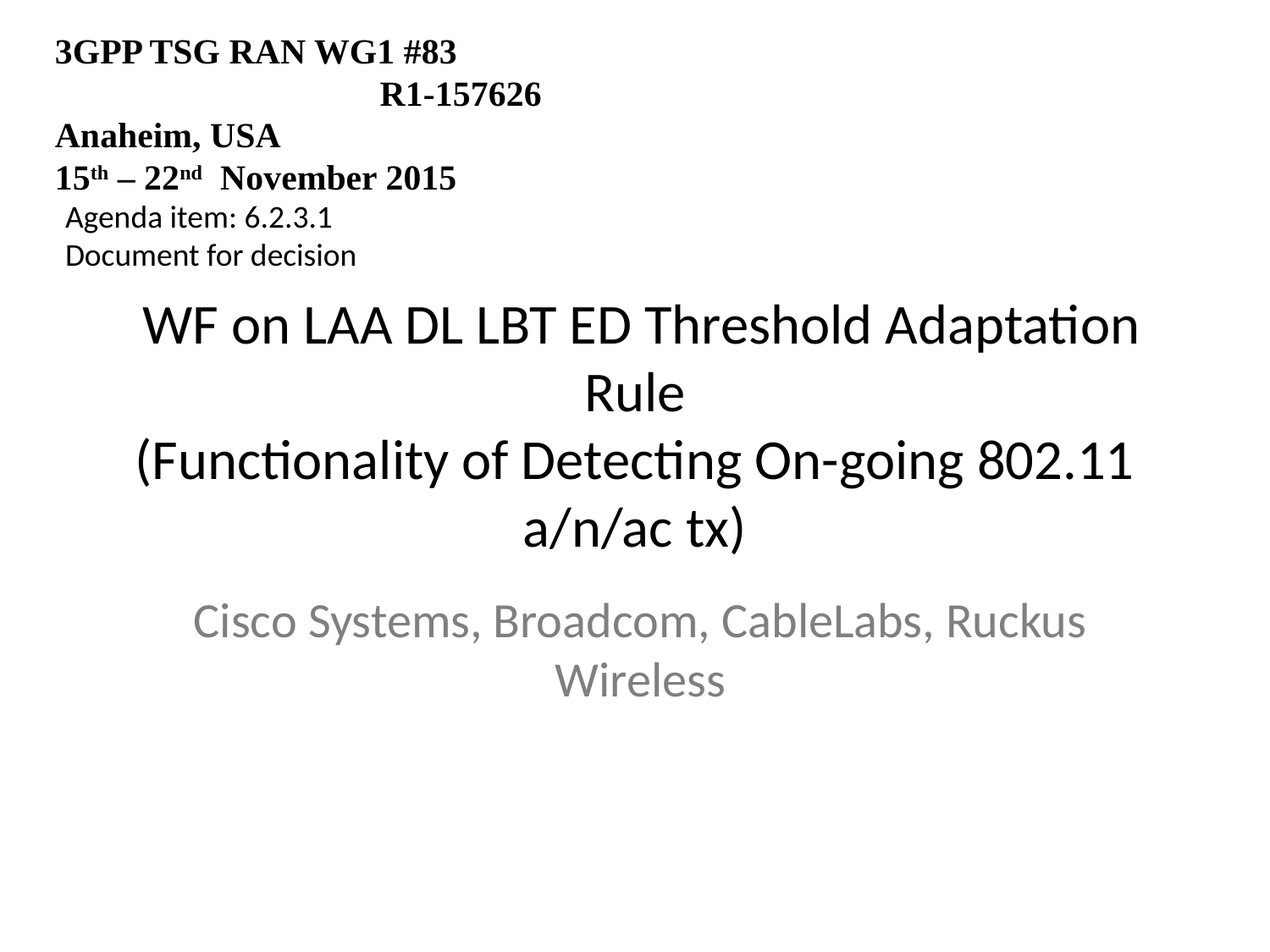

3GPP TSG RAN WG1 #83								        R1-157626
Anaheim, USA
15th – 22nd  November 2015
Agenda item: 6.2.3.1
Document for decision
# WF on LAA DL LBT ED Threshold Adaptation Rule (Functionality of Detecting On-going 802.11 a/n/ac tx)
Cisco Systems, Broadcom, CableLabs, Ruckus Wireless